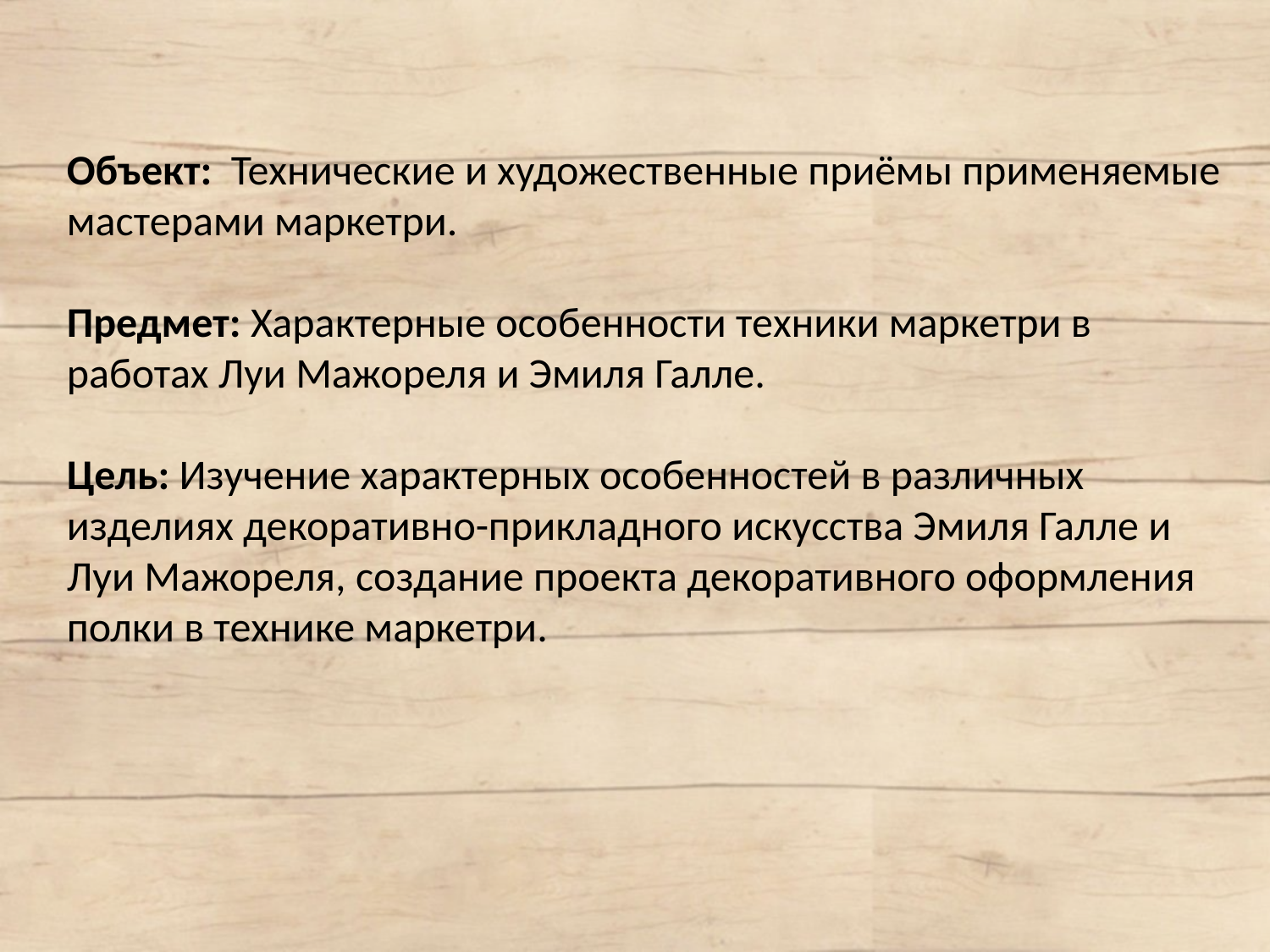

Объект:  Технические и художественные приёмы применяемые мастерами маркетри.

Предмет: Характерные особенности техники маркетри в работах Луи Мажореля и Эмиля Галле.

Цель: Изучение характерных особенностей в различных изделиях декоративно-прикладного искусства Эмиля Галле и Луи Мажореля, создание проекта декоративного оформления полки в технике маркетри.